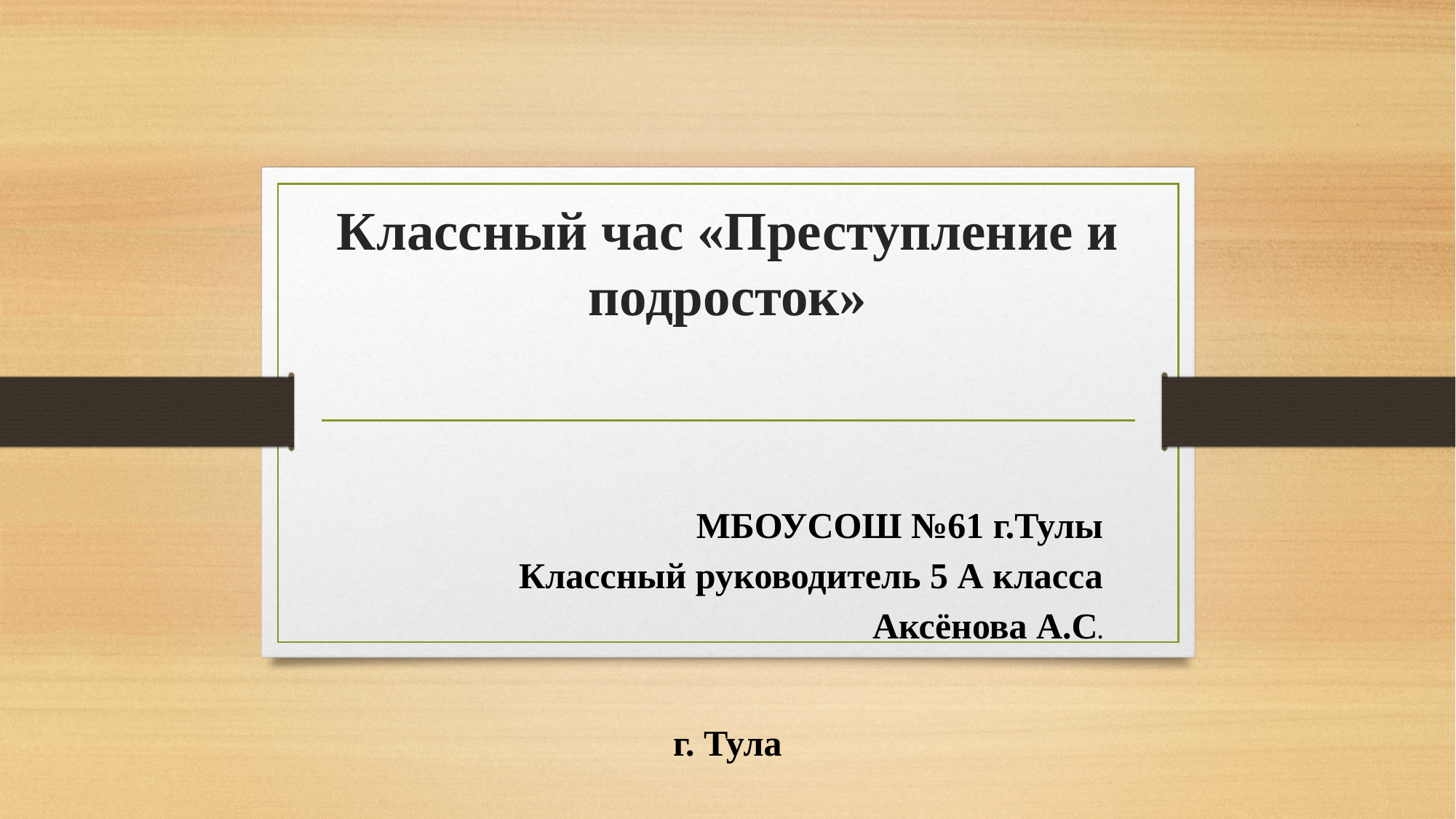

#
Классный час «Преступление и подросток»
МБОУСОШ №61 г.Тулы
Классный руководитель 5 А класса
Аксёнова А.С.
г. Тула